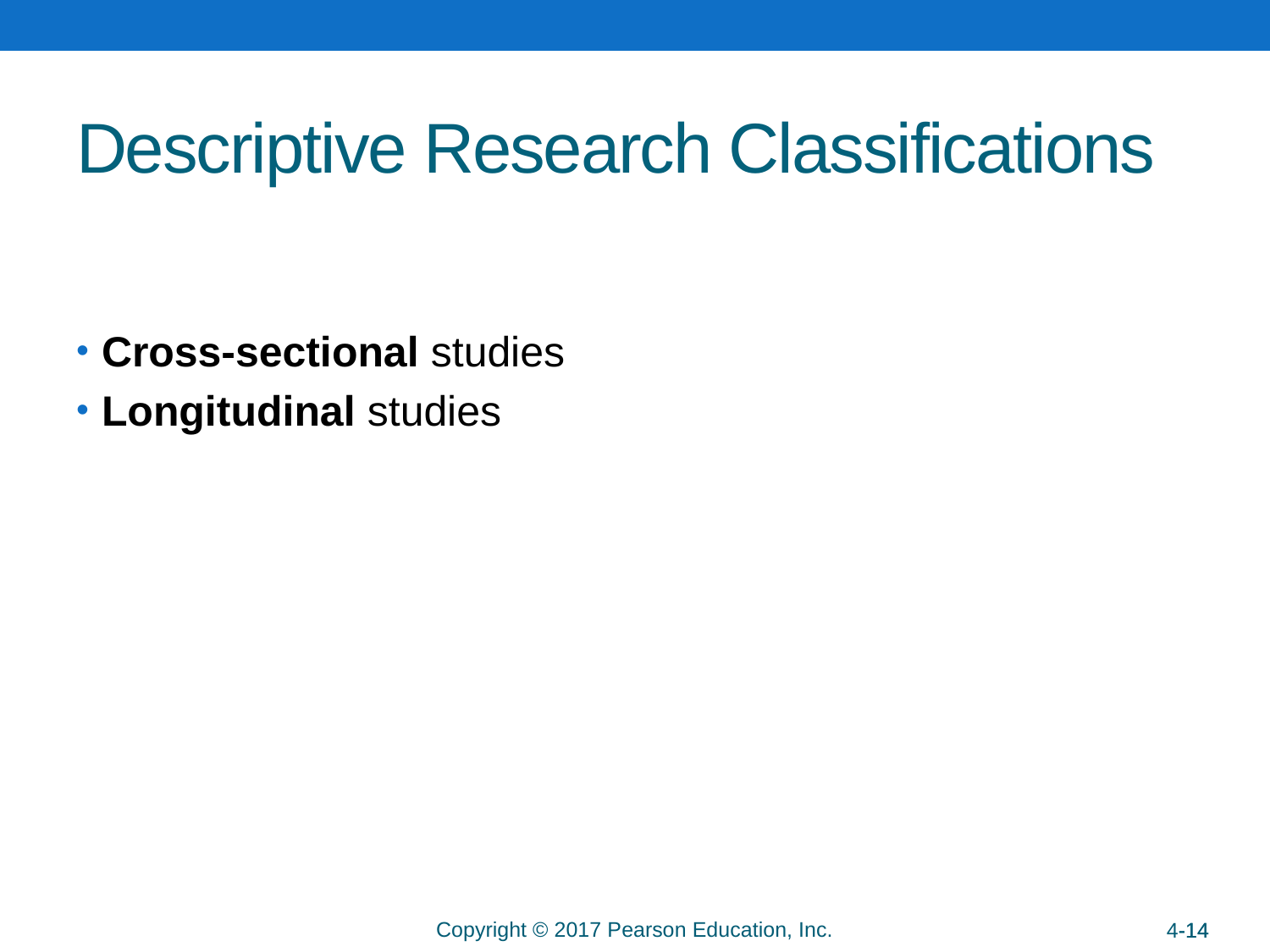

# Descriptive Research Classifications
Cross-sectional studies
Longitudinal studies